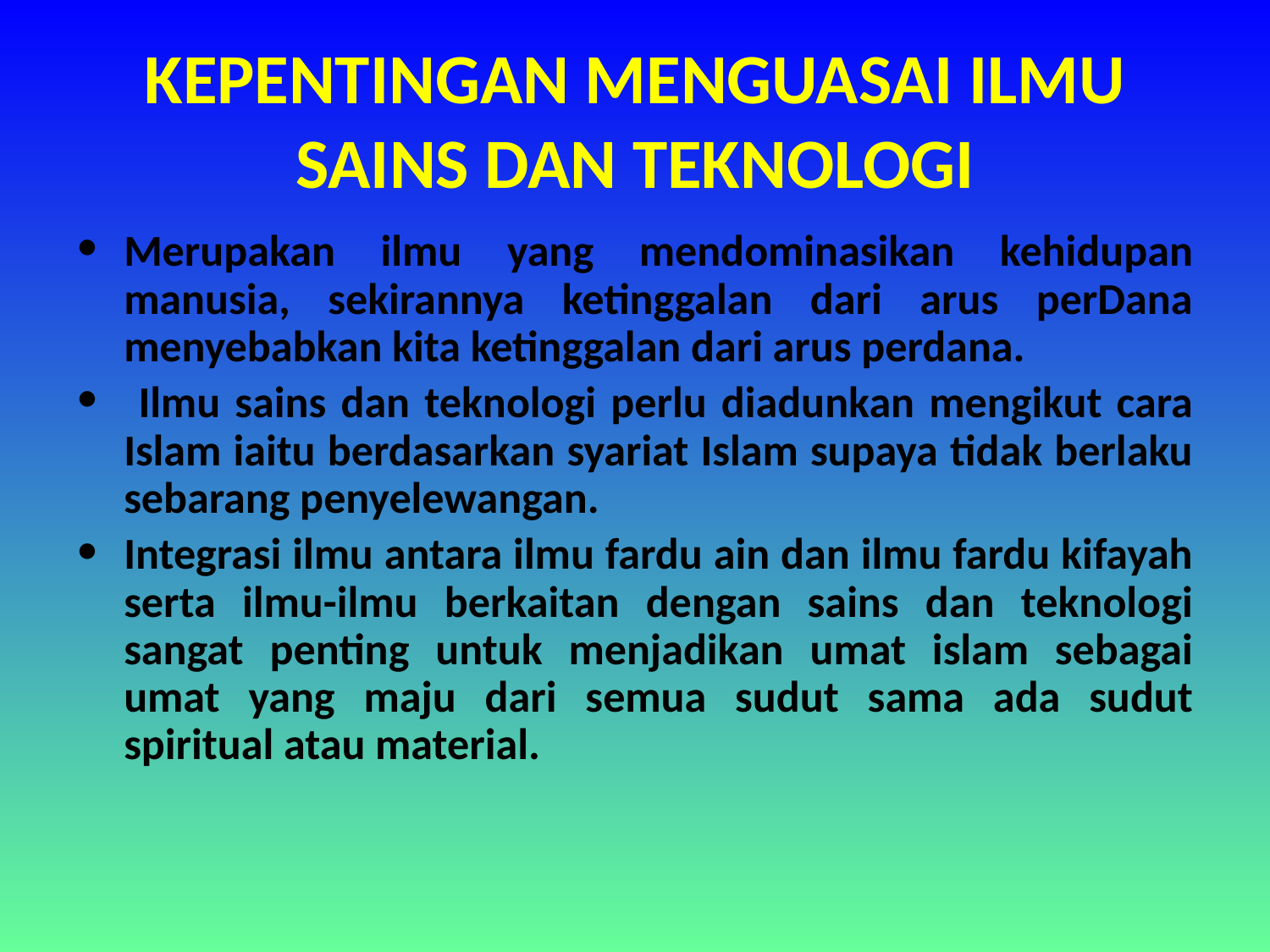

KEPENTINGAN MENGUASAI ILMU SAINS DAN TEKNOLOGI
Merupakan ilmu yang mendominasikan kehidupan manusia, sekirannya ketinggalan dari arus perDana menyebabkan kita ketinggalan dari arus perdana.
 Ilmu sains dan teknologi perlu diadunkan mengikut cara Islam iaitu berdasarkan syariat Islam supaya tidak berlaku sebarang penyelewangan.
Integrasi ilmu antara ilmu fardu ain dan ilmu fardu kifayah serta ilmu-ilmu berkaitan dengan sains dan teknologi sangat penting untuk menjadikan umat islam sebagai umat yang maju dari semua sudut sama ada sudut spiritual atau material.